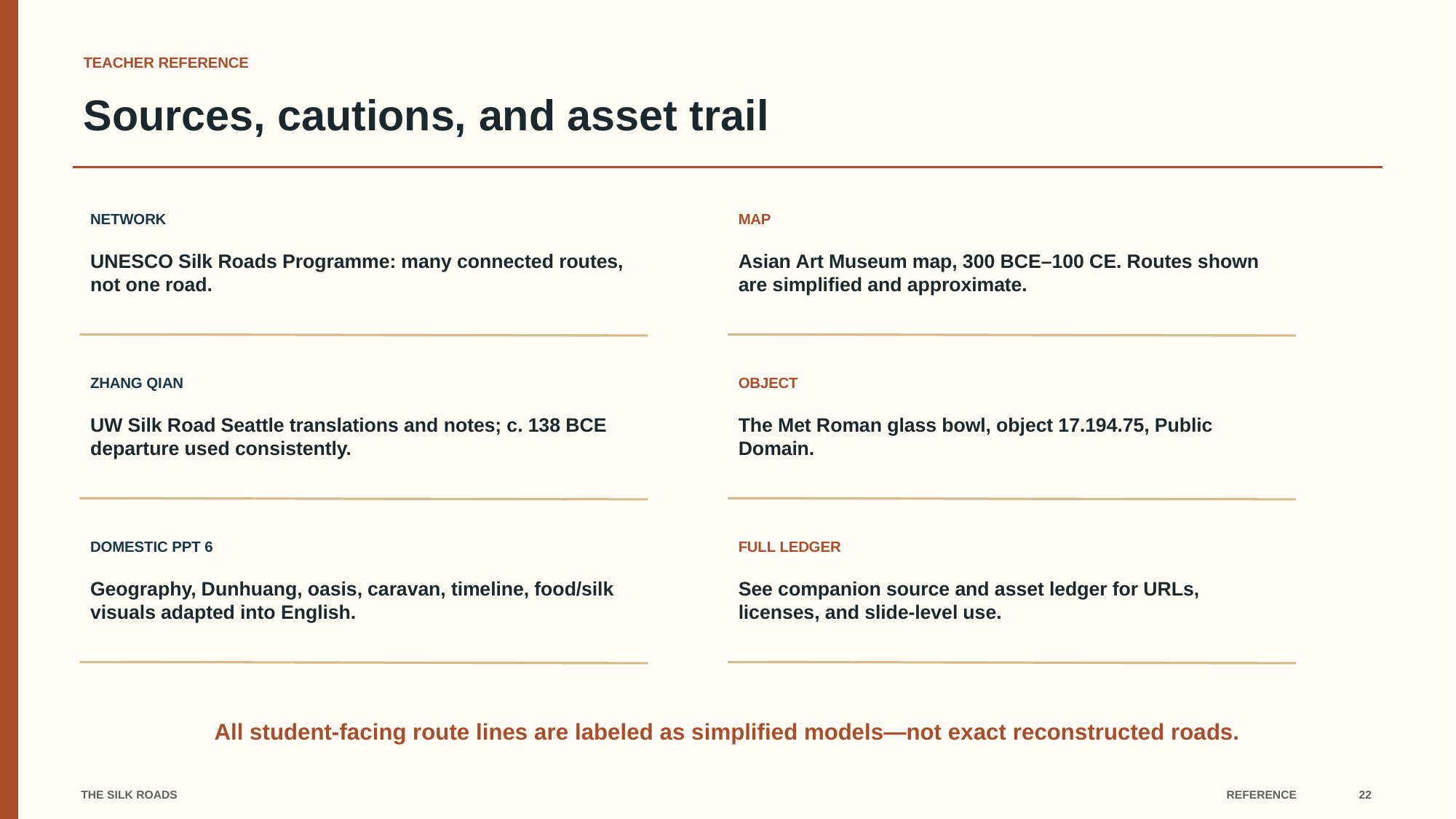

TEACHER REFERENCE
Sources, cautions, and asset trail

NETWORK
MAP
UNESCO Silk Roads Programme: many connected routes, not one road.
Asian Art Museum map, 300 BCE–100 CE. Routes shown are simplified and approximate.

ZHANG QIAN
OBJECT
UW Silk Road Seattle translations and notes; c. 138 BCE departure used consistently.
The Met Roman glass bowl, object 17.194.75, Public Domain.

DOMESTIC PPT 6
FULL LEDGER
Geography, Dunhuang, oasis, caravan, timeline, food/silk visuals adapted into English.
See companion source and asset ledger for URLs, licenses, and slide-level use.

All student-facing route lines are labeled as simplified models—not exact reconstructed roads.
THE SILK ROADS
REFERENCE
22